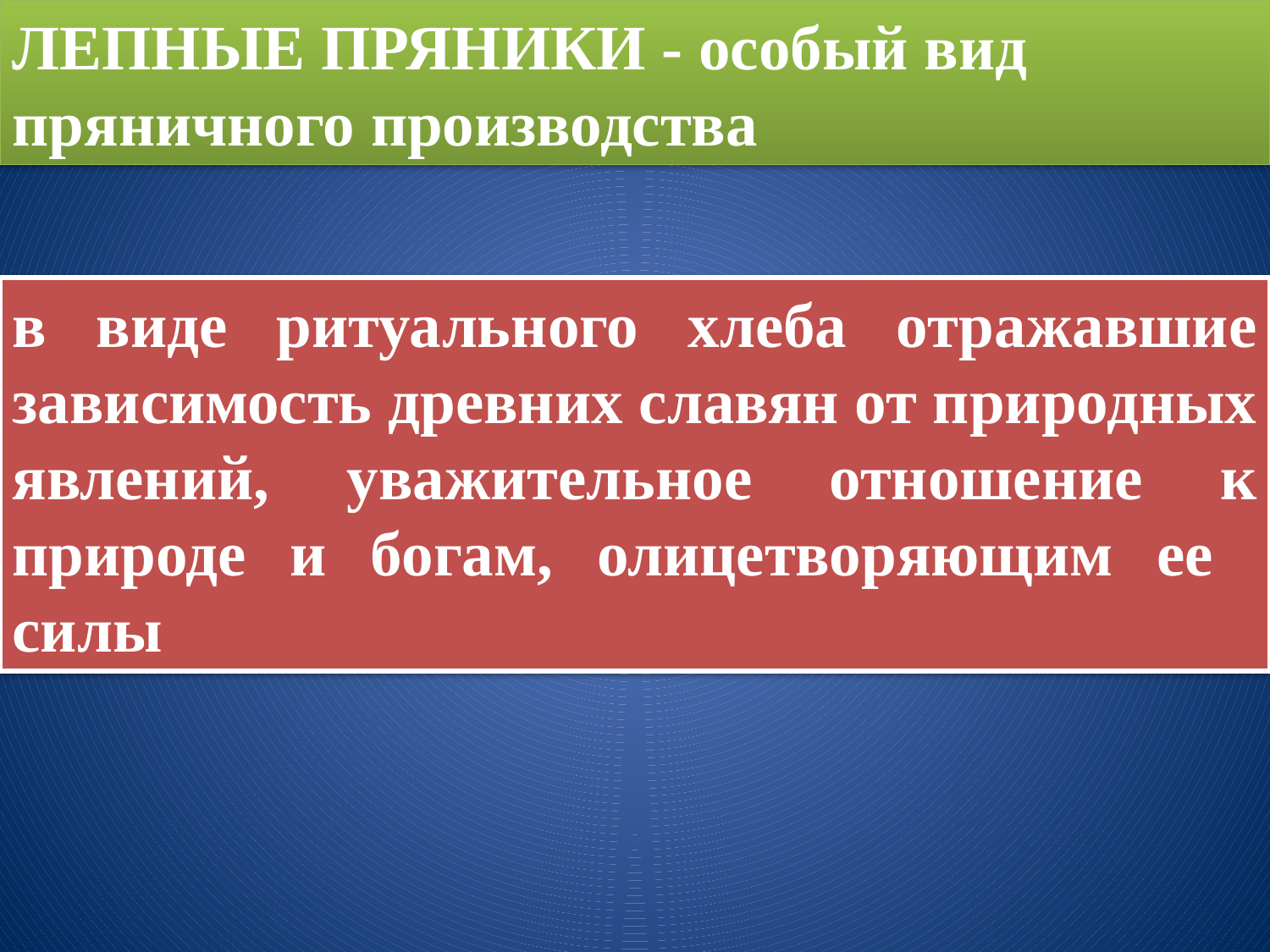

ЛЕПНЫЕ ПРЯНИКИ - особый вид пряничного производства
в виде ритуального хлеба отражавшие зависимость древних славян от природных явлений, уважительное отношение к природе и богам, олицетворяющим ее  силы